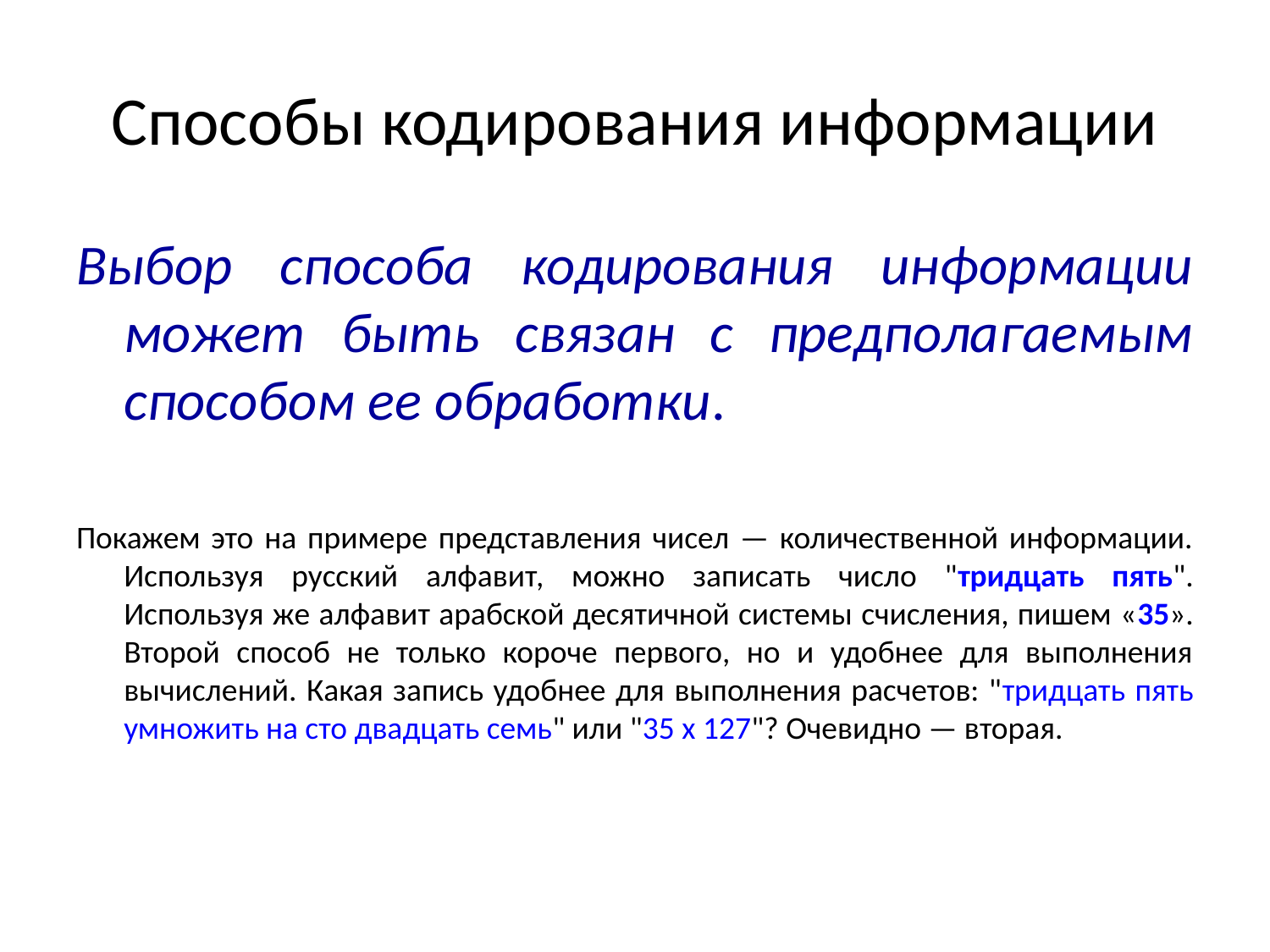

# Способы кодирования информации
Выбор способа кодирования информации может быть связан с предполагаемым способом ее обработки.

Покажем это на примере представления чисел — количественной информации. Используя русский алфавит, можно записать число "тридцать пять". Используя же алфавит арабской десятичной системы счисления, пишем «35». Второй способ не только короче первого, но и удобнее для выполнения вычислений. Какая запись удобнее для выполнения расчетов: "тридцать пять умножить на сто двадцать семь" или "35 х 127"? Очевидно — вторая.